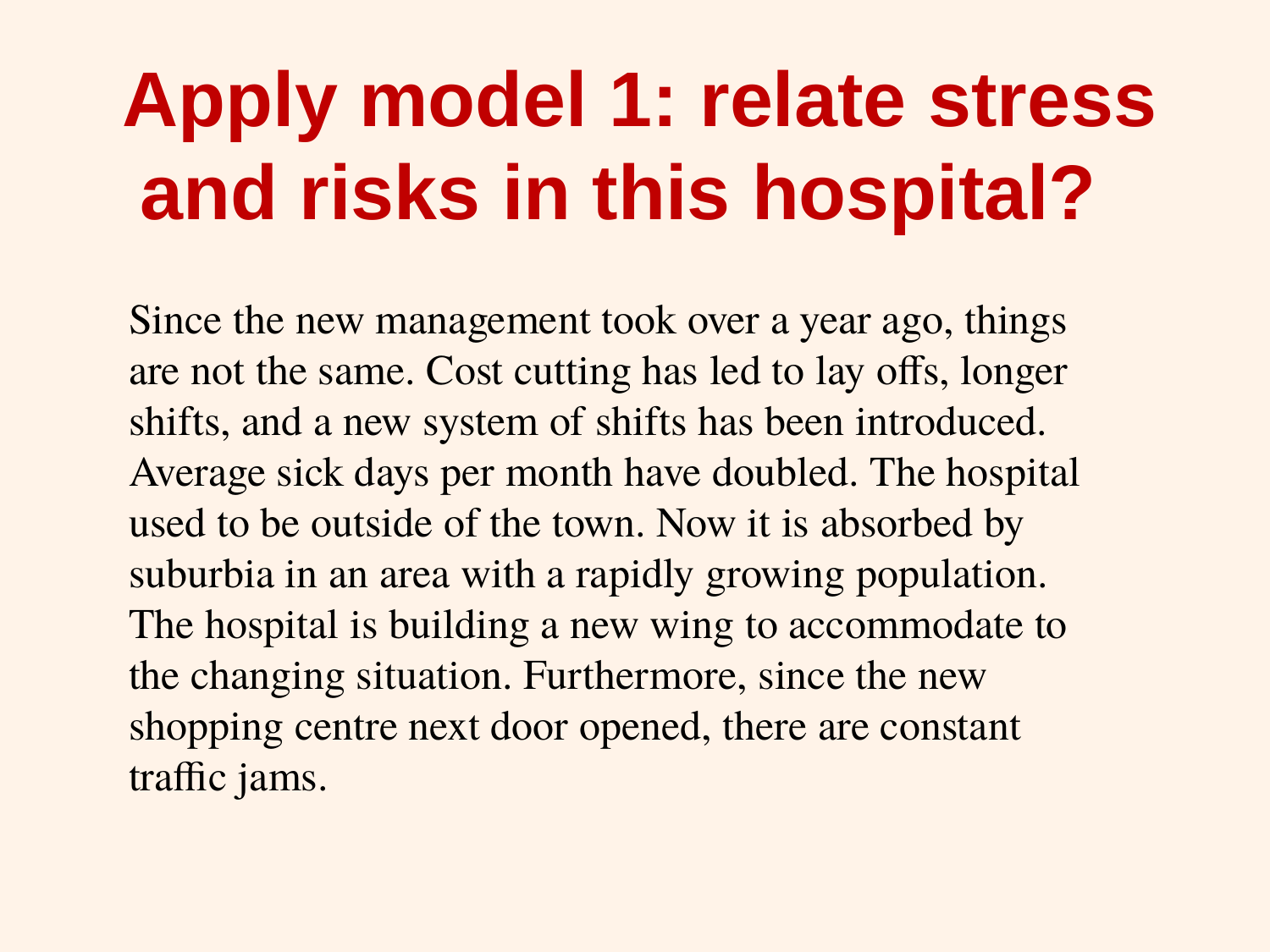

# Apply model 1: relate stress and risks in this hospital?
Since the new management took over a year ago, things are not the same. Cost cutting has led to lay offs, longer shifts, and a new system of shifts has been introduced. Average sick days per month have doubled. The hospital used to be outside of the town. Now it is absorbed by suburbia in an area with a rapidly growing population. The hospital is building a new wing to accommodate to the changing situation. Furthermore, since the new shopping centre next door opened, there are constant traffic jams.